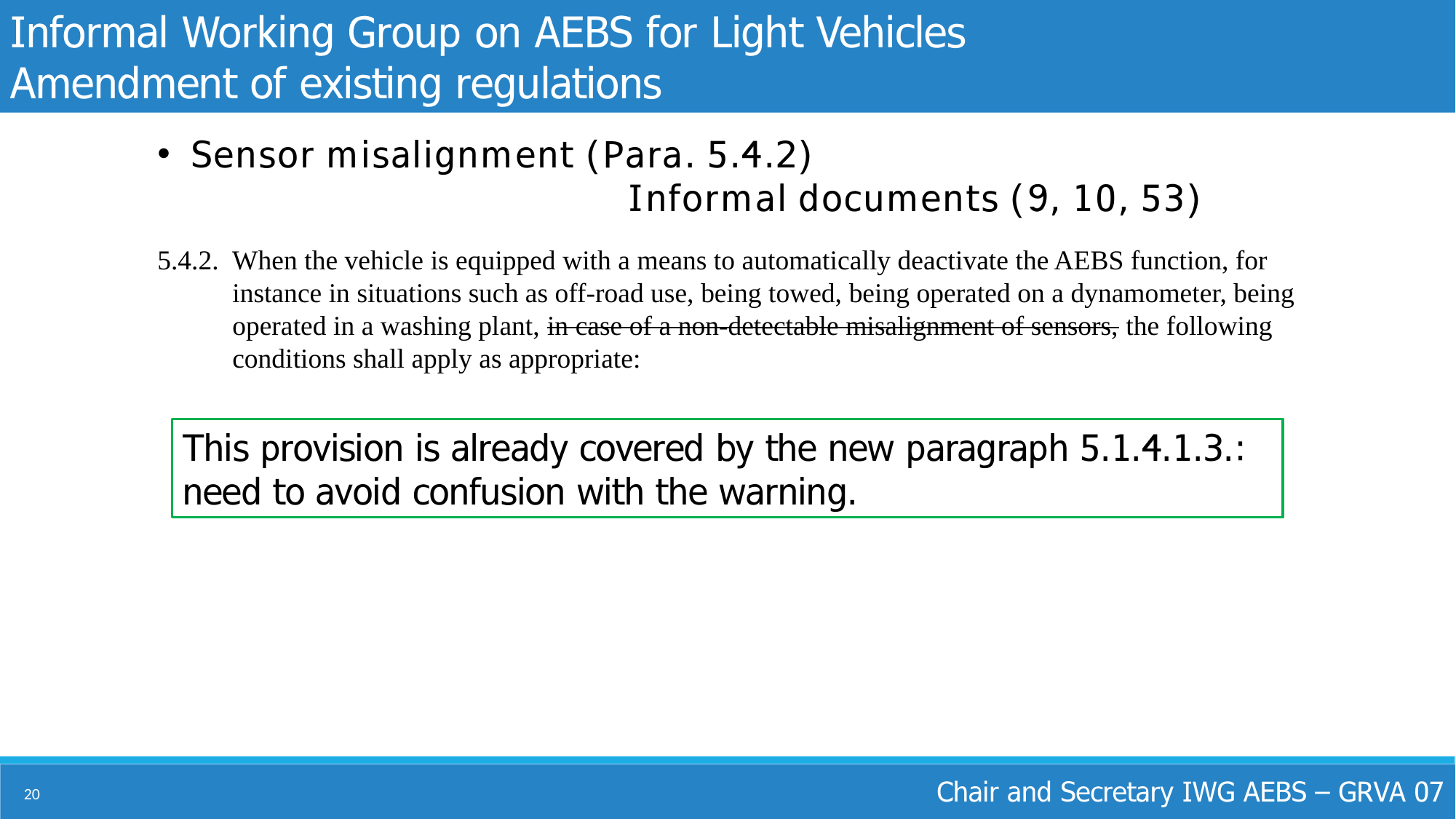

Informal Working Group on AEBS for Light Vehicles
Amendment of existing regulations
Sensor misalignment (Para. 5.4.2)
Informal documents (9, 10, 53)
5.4.2.  When the vehicle is equipped with a means to automatically deactivate the AEBS function, for instance in situations such as off-road use, being towed, being operated on a dynamometer, being operated in a washing plant, in case of a non-detectable misalignment of sensors, the following conditions shall apply as appropriate:
This provision is already covered by the new paragraph 5.1.4.1.3.: need to avoid confusion with the warning.
Chair and Secretary IWG AEBS – GRVA 07
20